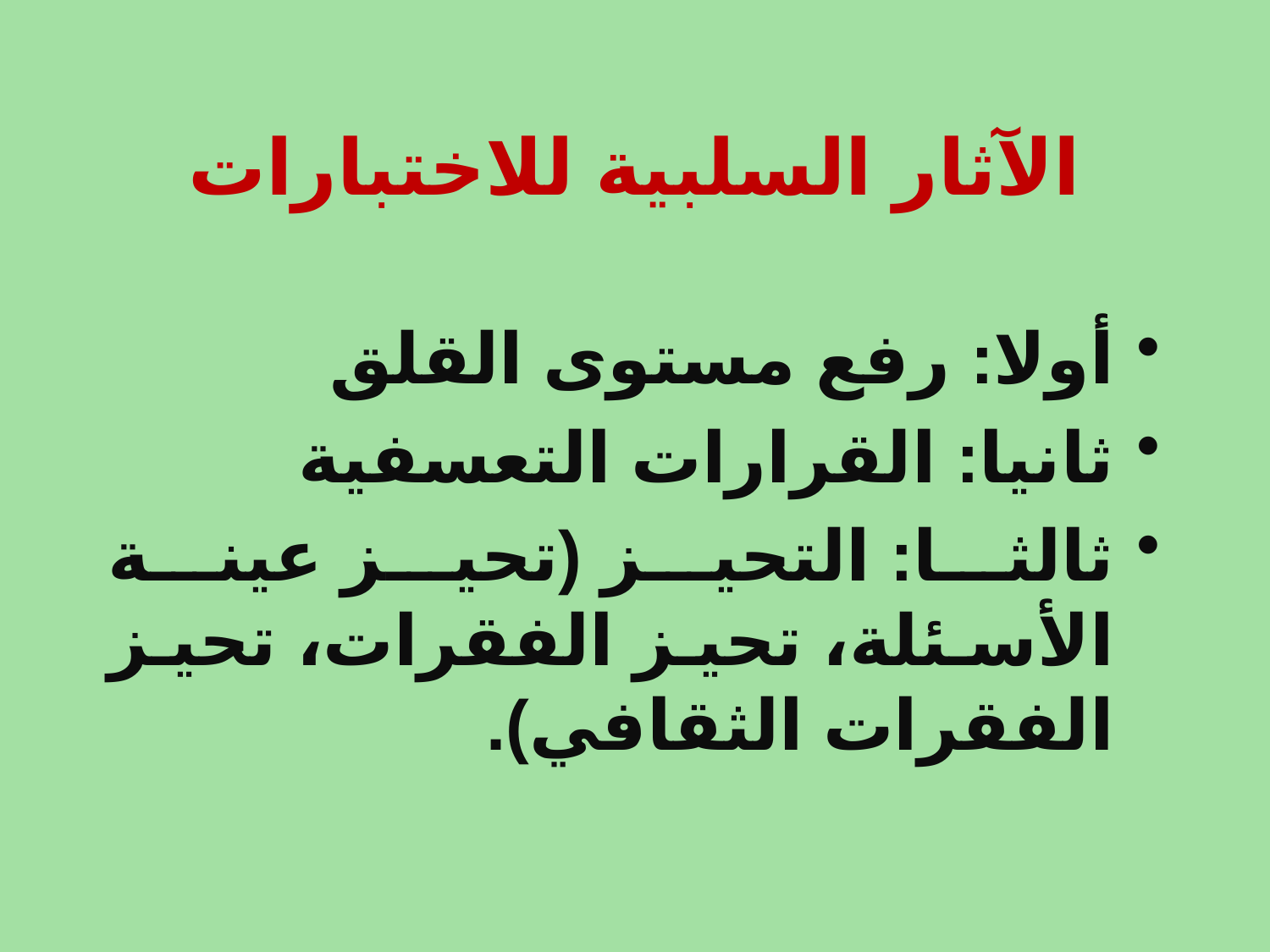

# الآثار السلبية للاختبارات
أولا: رفع مستوى القلق
ثانيا: القرارات التعسفية
ثالثا: التحيز (تحيز عينة الأسئلة، تحيز الفقرات، تحيز الفقرات الثقافي).